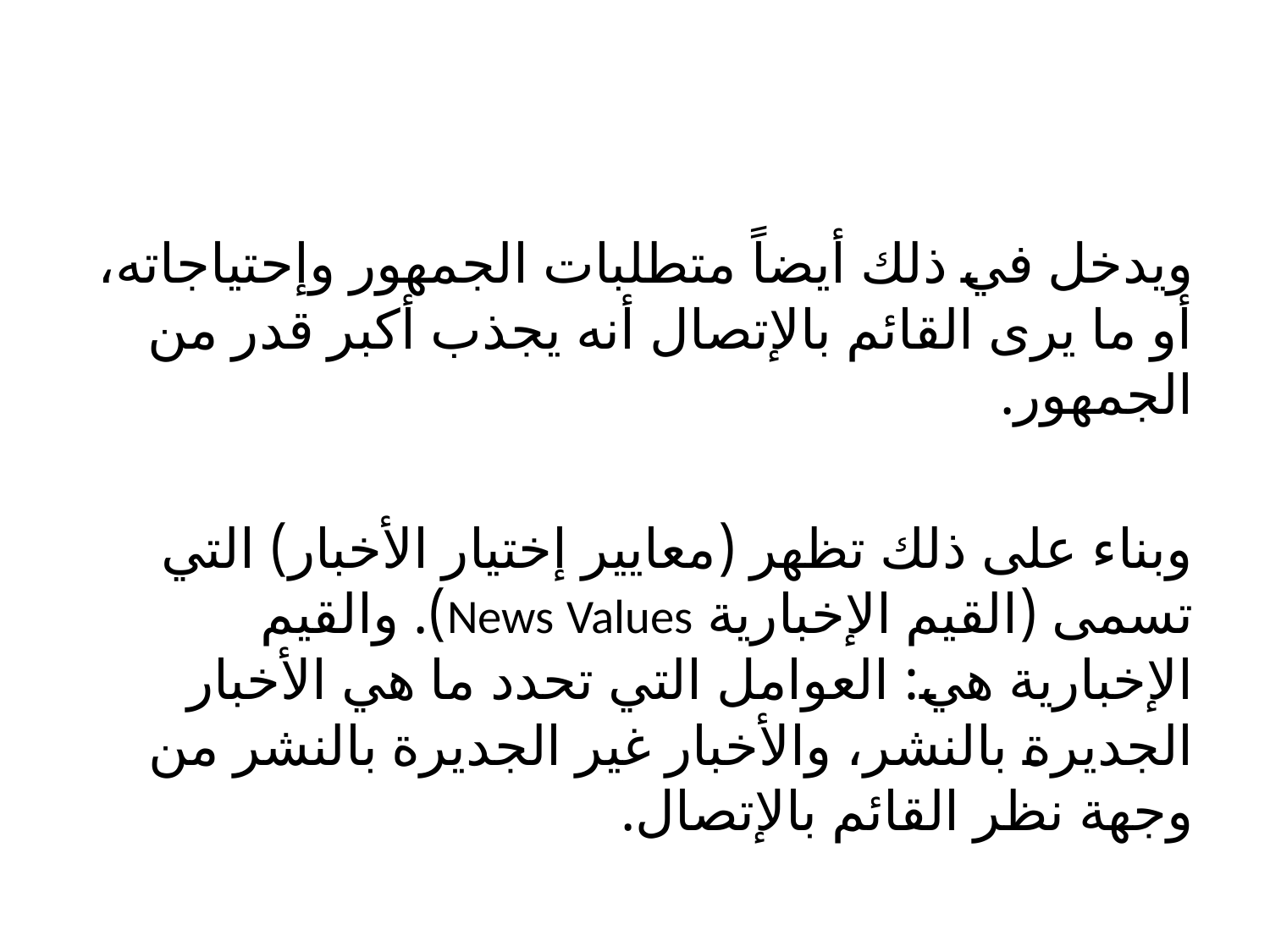

#
ويدخل في ذلك أيضاً متطلبات الجمهور وإحتياجاته، أو ما يرى القائم بالإتصال أنه يجذب أكبر قدر من الجمهور.

وبناء على ذلك تظهر (معايير إختيار الأخبار) التي تسمى (القيم الإخبارية News Values). والقيم الإخبارية هي: العوامل التي تحدد ما هي الأخبار الجديرة بالنشر، والأخبار غير الجديرة بالنشر من وجهة نظر القائم بالإتصال.